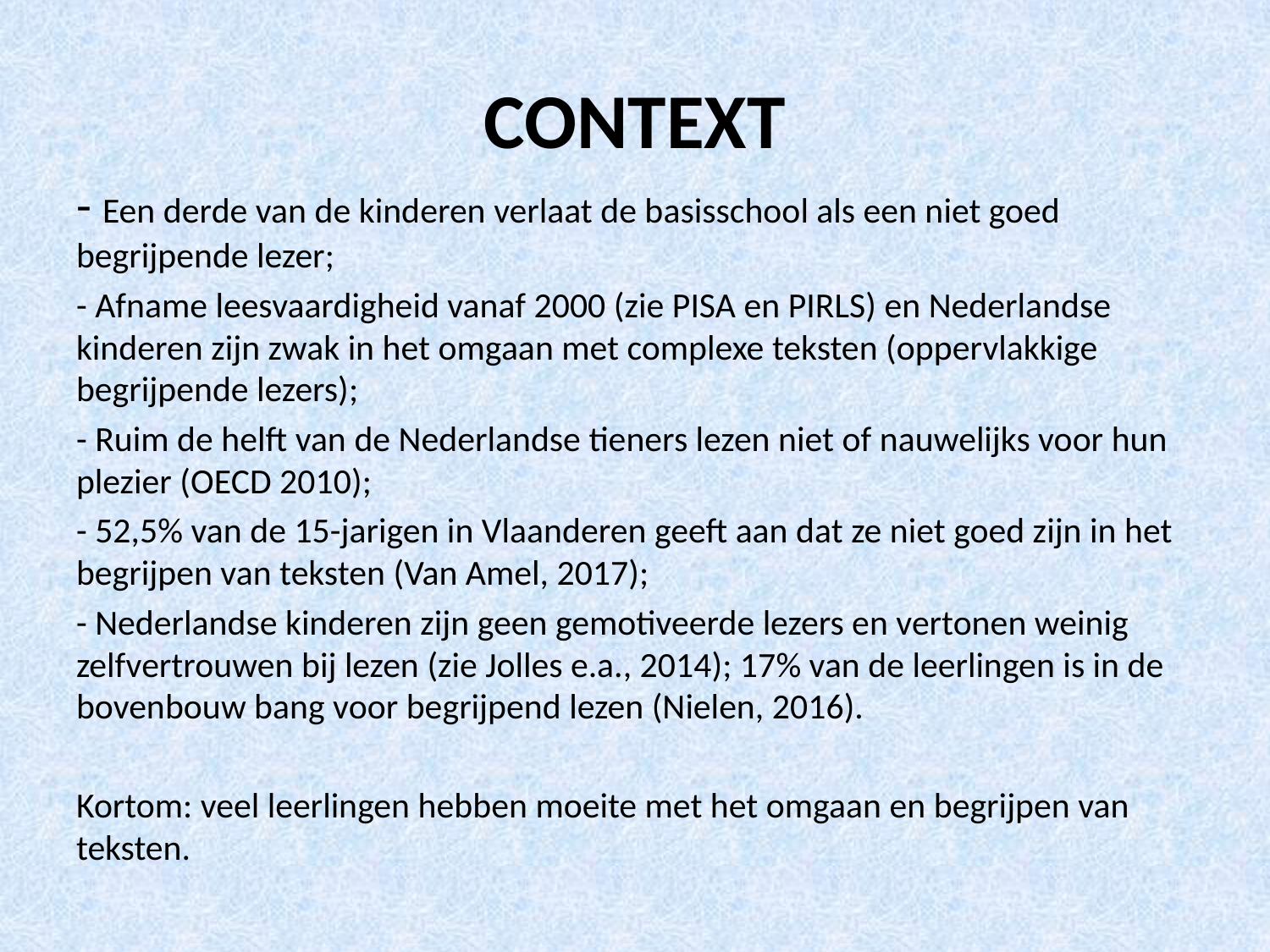

# CONTEXT
- Een derde van de kinderen verlaat de basisschool als een niet goed begrijpende lezer;
- Afname leesvaardigheid vanaf 2000 (zie PISA en PIRLS) en Nederlandse kinderen zijn zwak in het omgaan met complexe teksten (oppervlakkige begrijpende lezers);
- Ruim de helft van de Nederlandse tieners lezen niet of nauwelijks voor hun plezier (OECD 2010);
- 52,5% van de 15-jarigen in Vlaanderen geeft aan dat ze niet goed zijn in het begrijpen van teksten (Van Amel, 2017);
- Nederlandse kinderen zijn geen gemotiveerde lezers en vertonen weinig zelfvertrouwen bij lezen (zie Jolles e.a., 2014); 17% van de leerlingen is in de bovenbouw bang voor begrijpend lezen (Nielen, 2016).

Kortom: veel leerlingen hebben moeite met het omgaan en begrijpen van teksten.